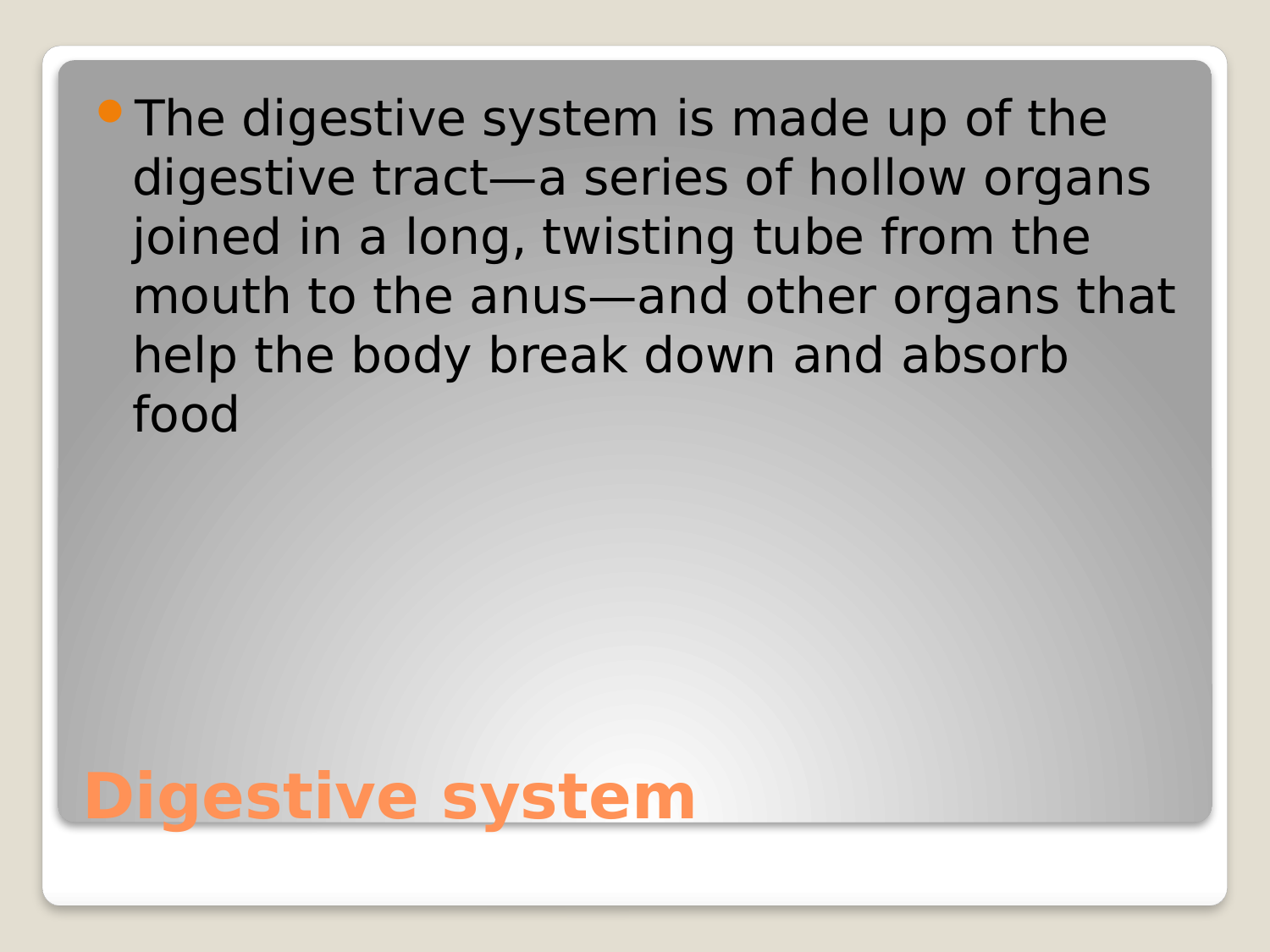

The digestive system is made up of the digestive tract—a series of hollow organs joined in a long, twisting tube from the mouth to the anus—and other organs that help the body break down and absorb food
# Digestive system